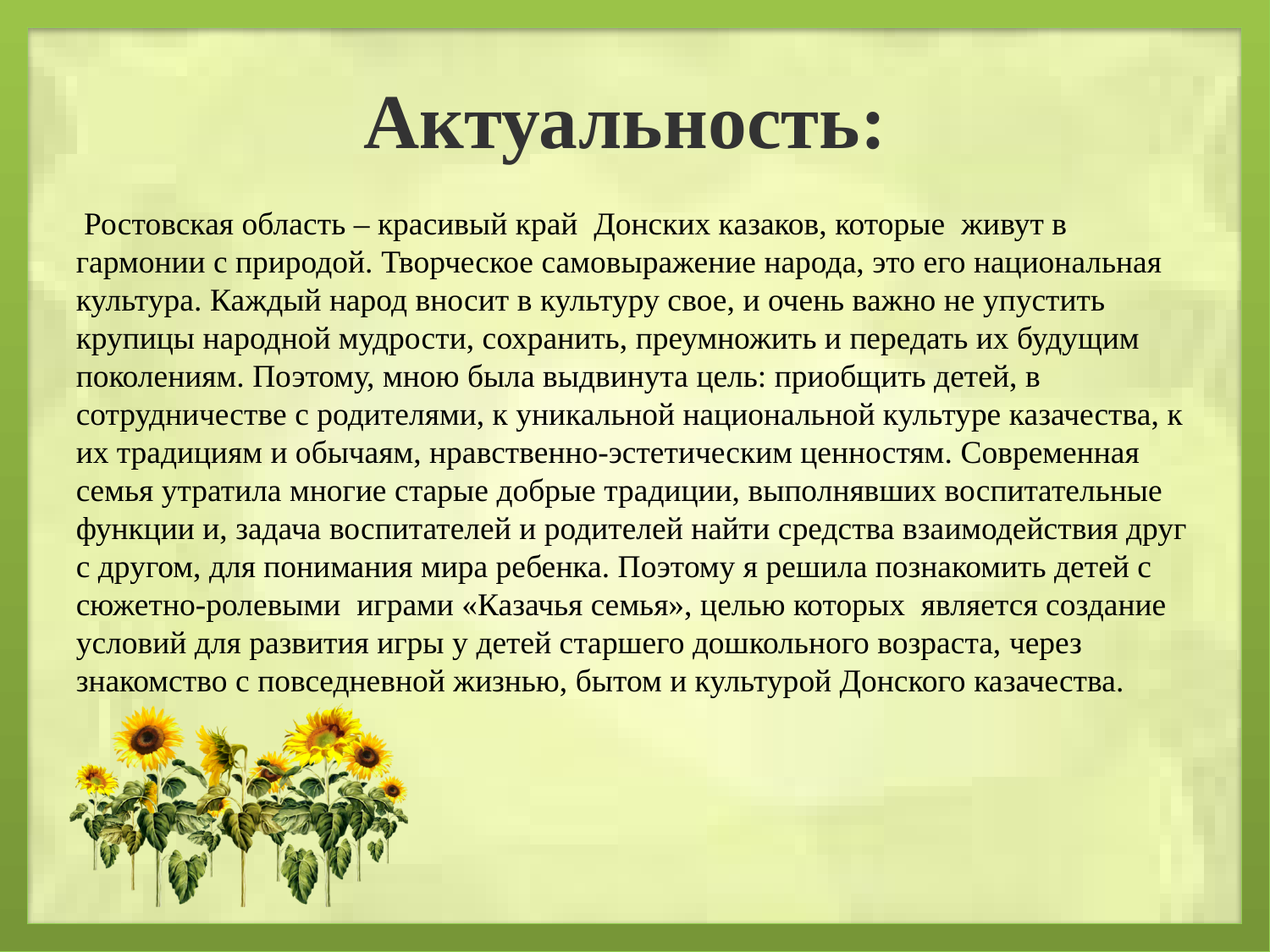

# Актуальность:
 Ростовская область – красивый край  Донских казаков, которые  живут в гармонии с природой. Творческое самовыражение народа, это его национальная культура. Каждый народ вносит в культуру свое, и очень важно не упустить крупицы народной мудрости, сохранить, преумножить и передать их будущим поколениям. Поэтому, мною была выдвинута цель: приобщить детей, в сотрудничестве с родителями, к уникальной национальной культуре казачества, к их традициям и обычаям, нравственно-эстетическим ценностям. Современная семья утратила многие старые добрые традиции, выполнявших воспитательные функции и, задача воспитателей и родителей найти средства взаимодействия друг с другом, для понимания мира ребенка. Поэтому я решила познакомить детей с сюжетно-ролевыми  играми «Казачья семья», целью которых  является создание условий для развития игры у детей старшего дошкольного возраста, через знакомство с повседневной жизнью, бытом и культурой Донского казачества.